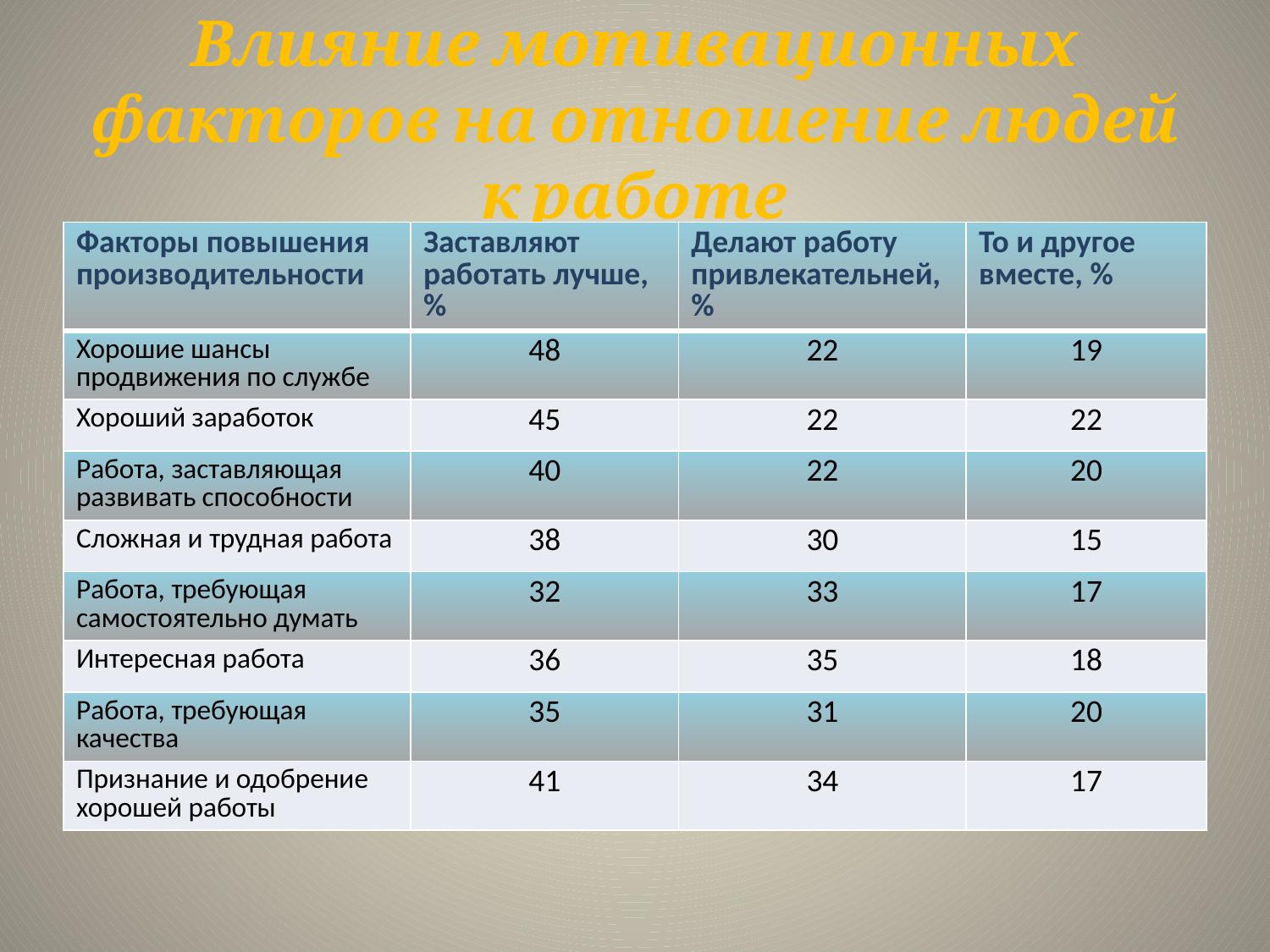

# Влияние мотивационных факторов на отношение людей к работе
| Факторы повышения производительности | Заставляют работать лучше, % | Делают работу привлекательней, % | То и другое вместе, % |
| --- | --- | --- | --- |
| Хорошие шансы продвижения по службе | 48 | 22 | 19 |
| Хороший заработок | 45 | 22 | 22 |
| Работа, заставляющая развивать способности | 40 | 22 | 20 |
| Сложная и трудная работа | 38 | 30 | 15 |
| Работа, требующая самостоятельно думать | 32 | 33 | 17 |
| Интересная работа | 36 | 35 | 18 |
| Работа, требующая качества | 35 | 31 | 20 |
| Признание и одобрение хорошей работы | 41 | 34 | 17 |